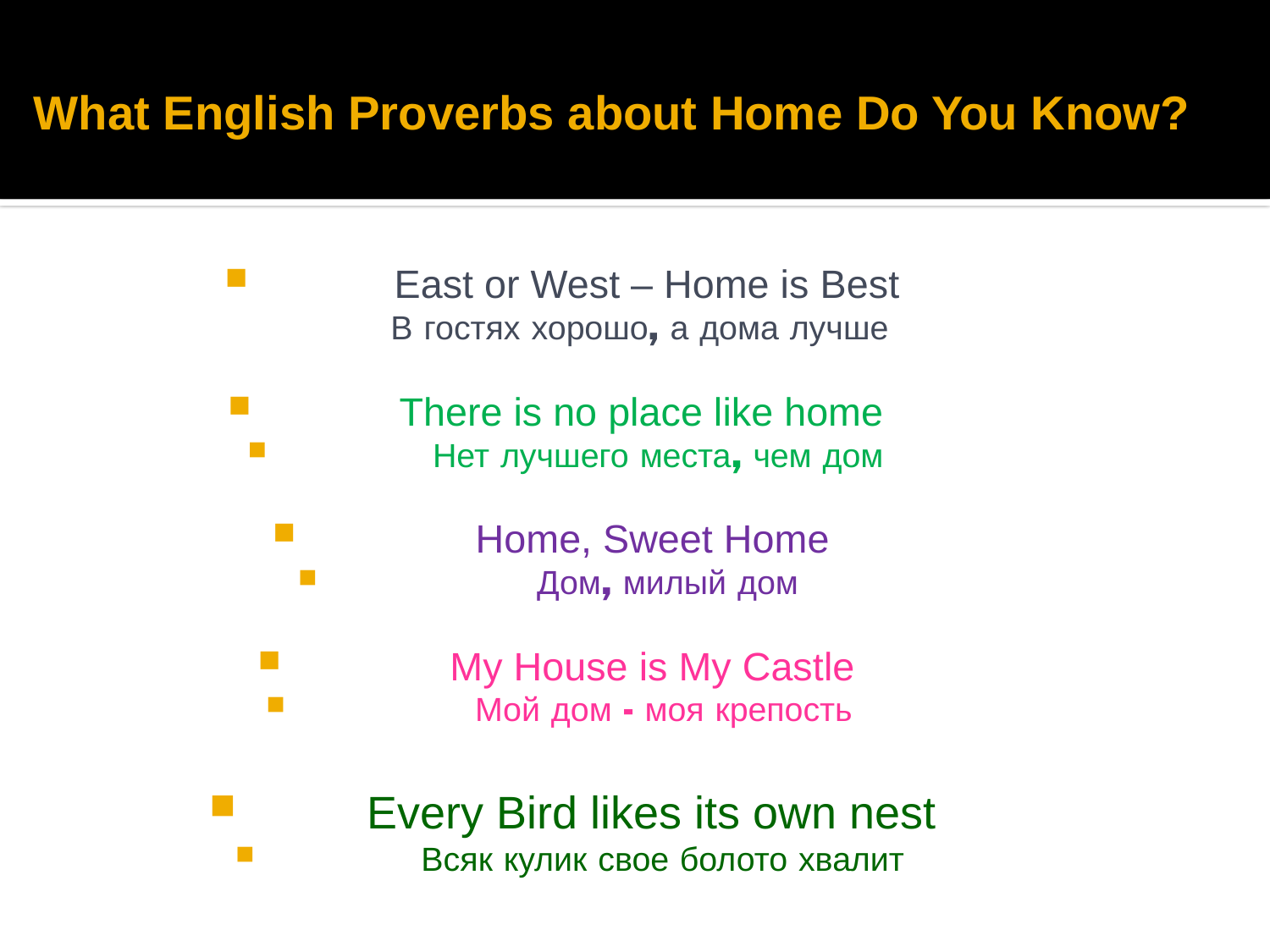

# What English Proverbs about Home Do You Know?
East or West – Home is Best
В гостях хорошо, а дома лучше

There is no place like home
Нет лучшего места, чем дом

Home, Sweet Home
  Дом, милый дом

My House is My Castle
 Мой дом - моя крепость

Every Bird likes its own nest
 Всяк кулик свое болото хвалит